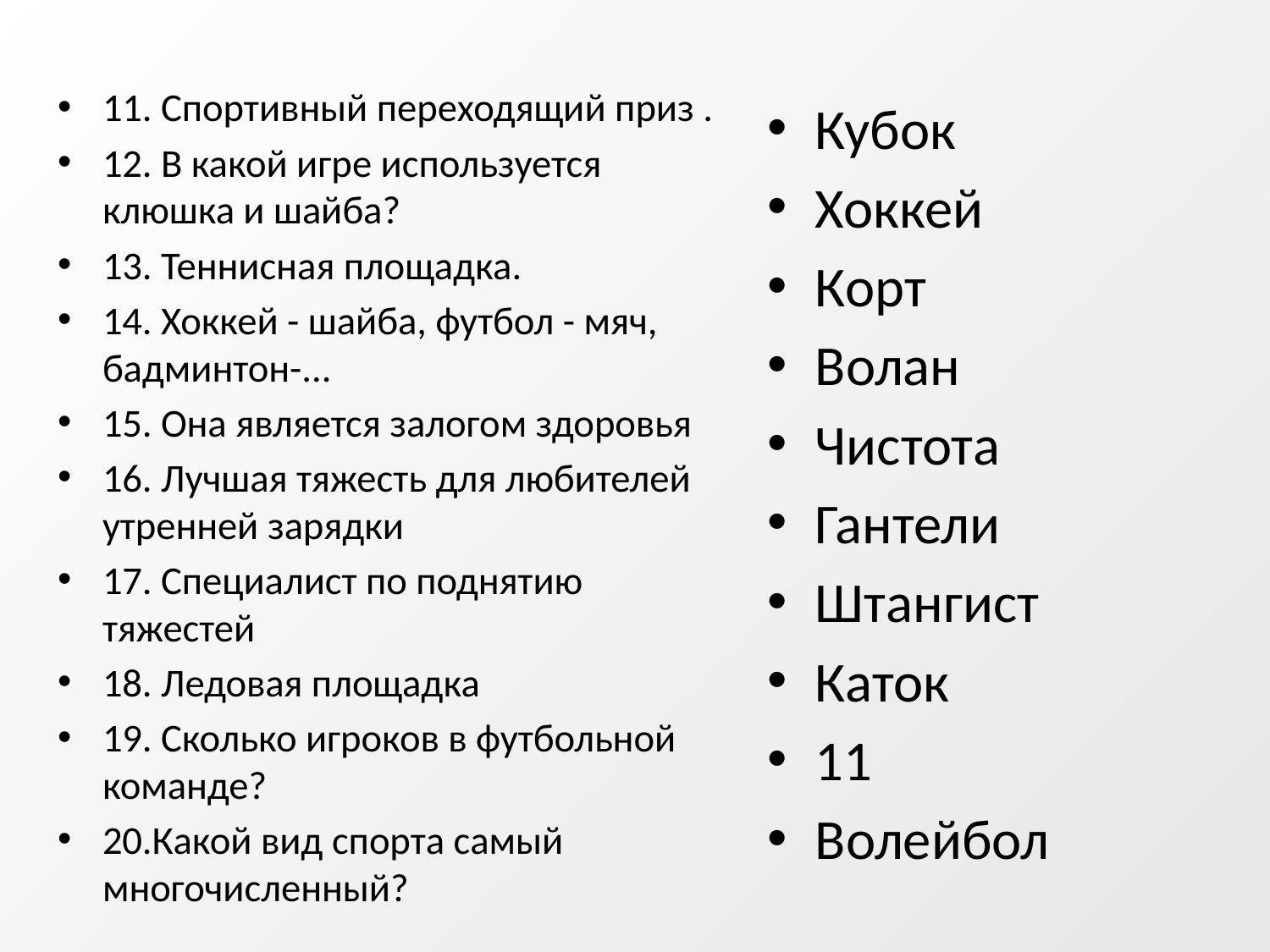

#
11. Спортивный переходящий приз .
12. В какой игре используется клюшка и шайба?
13. Теннисная площадка.
14. Хоккей - шайба, футбол - мяч, бадминтон-...
15. Она является залогом здоровья
16. Лучшая тяжесть для любителей утренней зарядки
17. Специалист по поднятию тяжестей
18. Ледовая площадка
19. Сколько игроков в футбольной команде?
20.Какой вид спорта самый многочисленный?
Кубок
Хоккей
Корт
Волан
Чистота
Гантели
Штангист
Каток
11
Волейбол